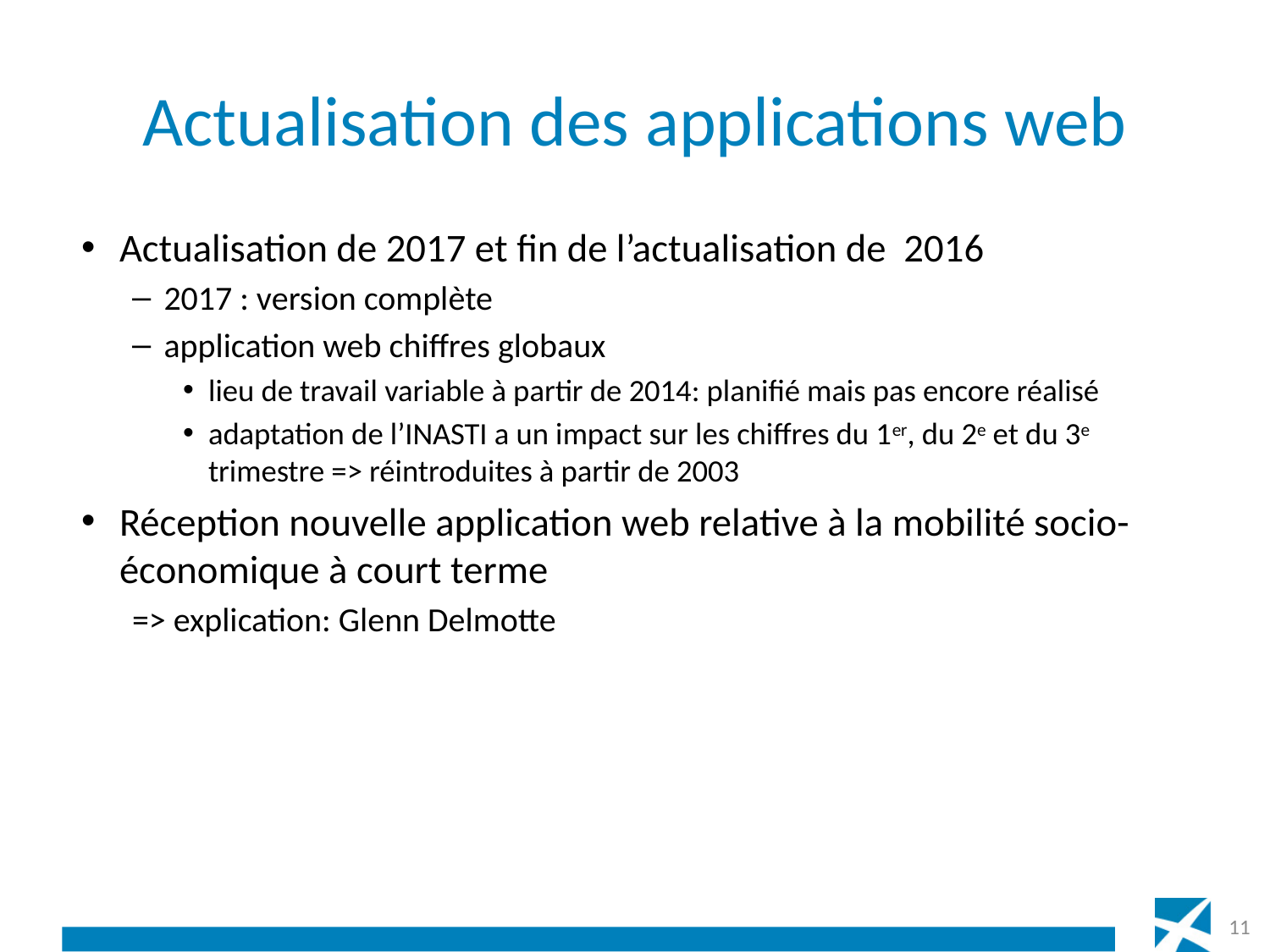

# Actualisation des applications web
Actualisation de 2017 et fin de l’actualisation de  2016
2017 : version complète
application web chiffres globaux
lieu de travail variable à partir de 2014: planifié mais pas encore réalisé
adaptation de l’INASTI a un impact sur les chiffres du 1er, du 2e et du 3e trimestre => réintroduites à partir de 2003
Réception nouvelle application web relative à la mobilité socio-économique à court terme
=> explication: Glenn Delmotte

11